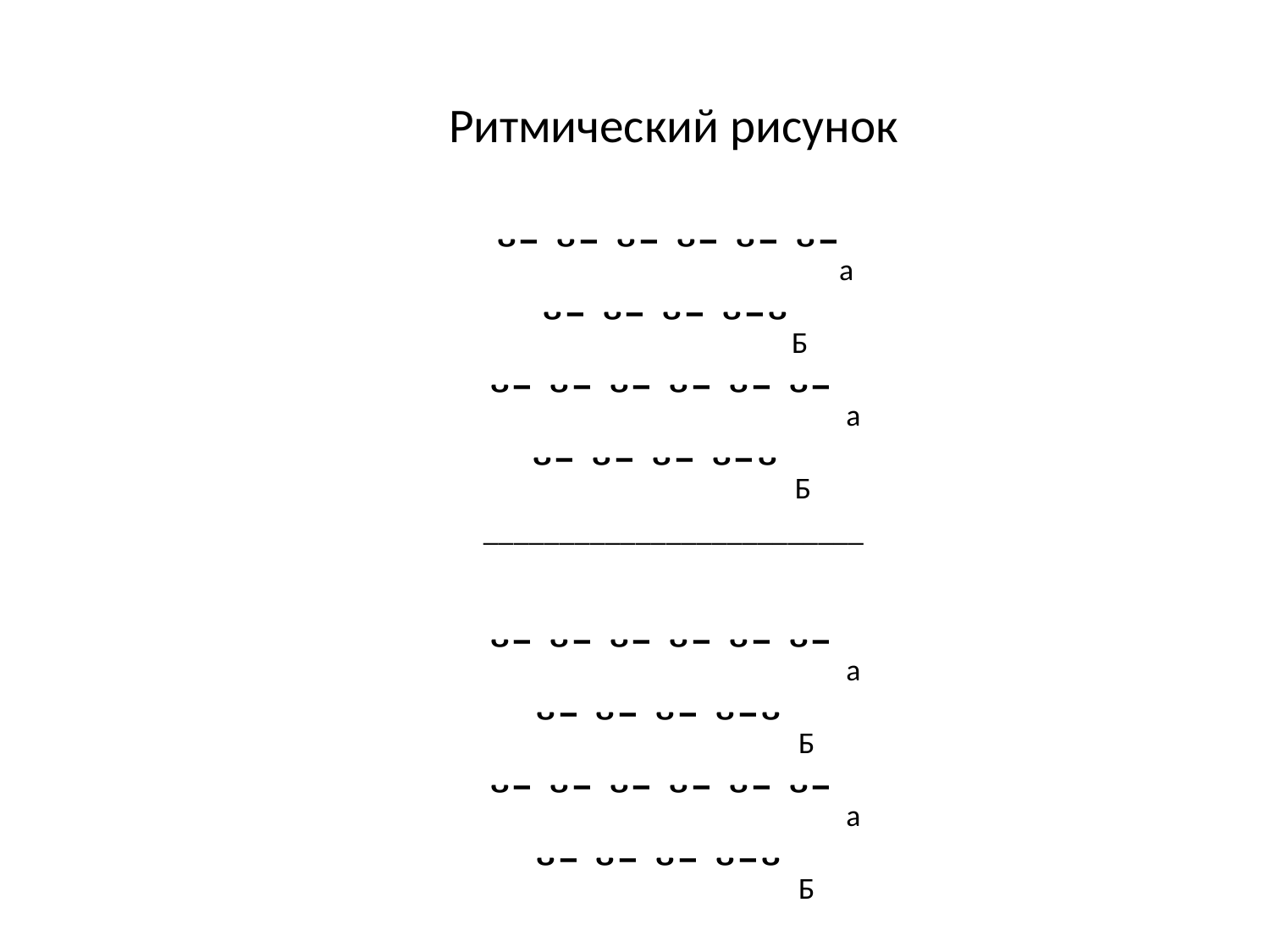

Ритмический рисунок

˘ˉ ˘ˉ ˘ˉ ˘ˉ ˘ˉ ˘ˉа
˘ˉ ˘ˉ ˘ˉ ˘ˉ˘Б
˘ˉ ˘ˉ ˘ˉ ˘ˉ ˘ˉ ˘ˉ а
˘ˉ ˘ˉ ˘ˉ ˘ˉ˘ Б
_________________________

˘ˉ ˘ˉ ˘ˉ ˘ˉ ˘ˉ ˘ˉ а
˘ˉ ˘ˉ ˘ˉ ˘ˉ˘ Б
˘ˉ ˘ˉ ˘ˉ ˘ˉ ˘ˉ ˘ˉ а
˘ˉ ˘ˉ ˘ˉ ˘ˉ˘ Б